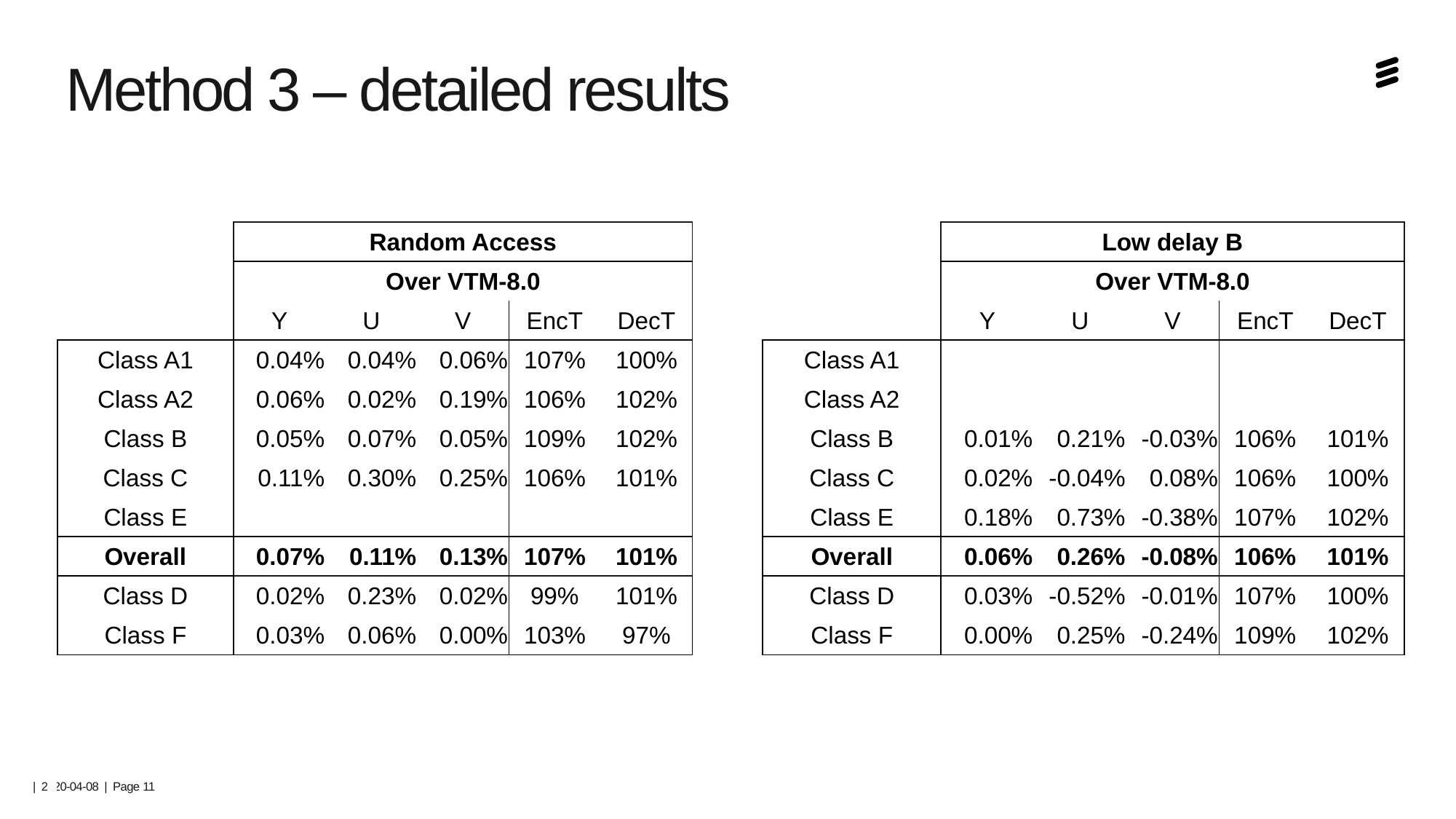

# Method 3 – detailed results
|  | Random Access |  |  |  |  |
| --- | --- | --- | --- | --- | --- |
|  | Over VTM-8.0 |  |  |  |  |
|  | Y | U | V | EncT | DecT |
| Class A1 | 0.04% | 0.04% | 0.06% | 107% | 100% |
| Class A2 | 0.06% | 0.02% | 0.19% | 106% | 102% |
| Class B | 0.05% | 0.07% | 0.05% | 109% | 102% |
| Class C | 0.11% | 0.30% | 0.25% | 106% | 101% |
| Class E |  |  |  |  |  |
| Overall | 0.07% | 0.11% | 0.13% | 107% | 101% |
| Class D | 0.02% | 0.23% | 0.02% | 99% | 101% |
| Class F | 0.03% | 0.06% | 0.00% | 103% | 97% |
|  | Low delay B |  |  |  |  |
| --- | --- | --- | --- | --- | --- |
|  | Over VTM-8.0 |  |  |  |  |
|  | Y | U | V | EncT | DecT |
| Class A1 |  |  |  |  |  |
| Class A2 |  |  |  |  |  |
| Class B | 0.01% | 0.21% | -0.03% | 106% | 101% |
| Class C | 0.02% | -0.04% | 0.08% | 106% | 100% |
| Class E | 0.18% | 0.73% | -0.38% | 107% | 102% |
| Overall | 0.06% | 0.26% | -0.08% | 106% | 101% |
| Class D | 0.03% | -0.52% | -0.01% | 107% | 100% |
| Class F | 0.00% | 0.25% | -0.24% | 109% | 102% |